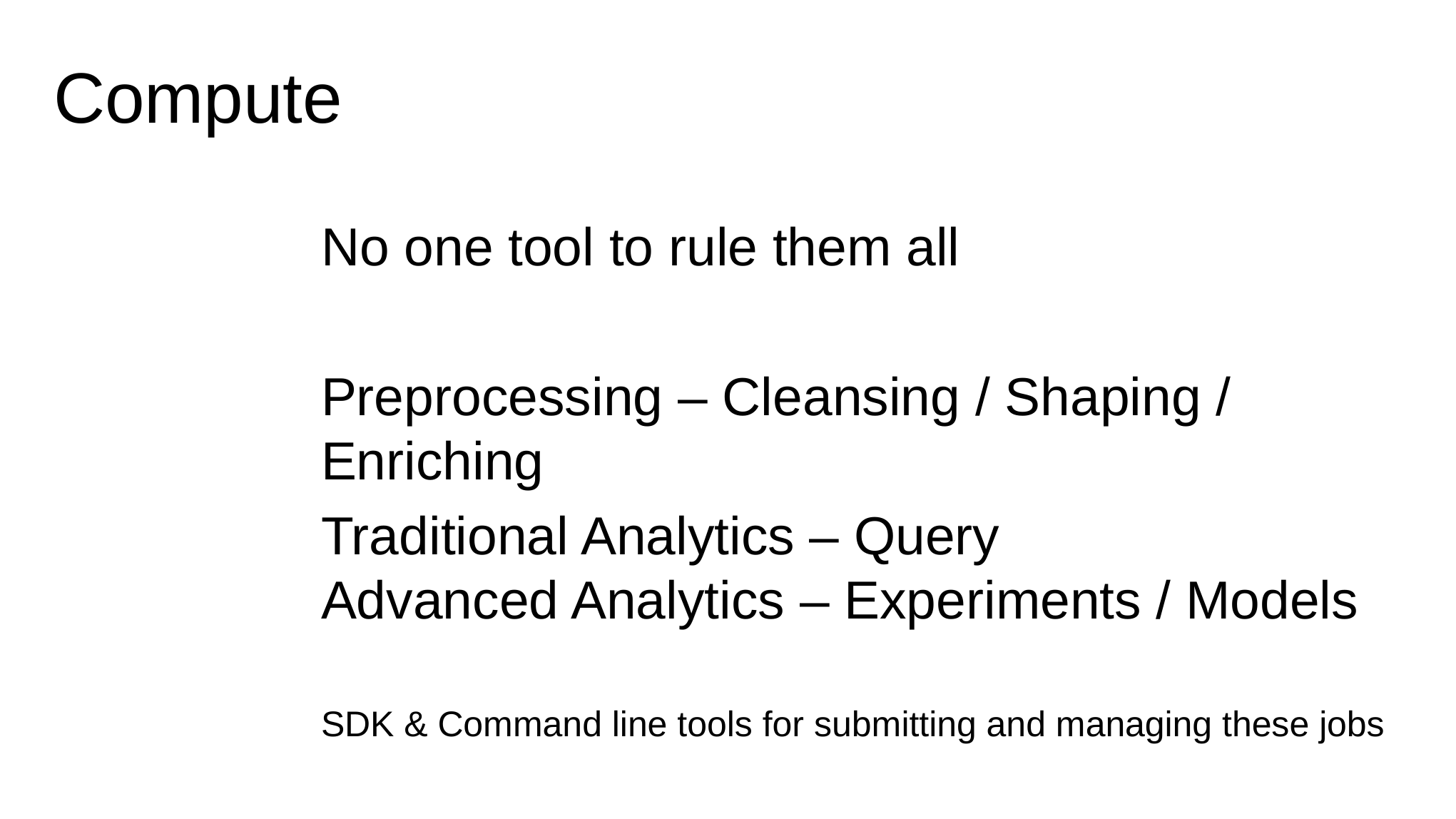

# Compute
No one tool to rule them all

Preprocessing – Cleansing / Shaping / Enriching
Traditional Analytics – Query
Advanced Analytics – Experiments / Models
SDK & Command line tools for submitting and managing these jobs